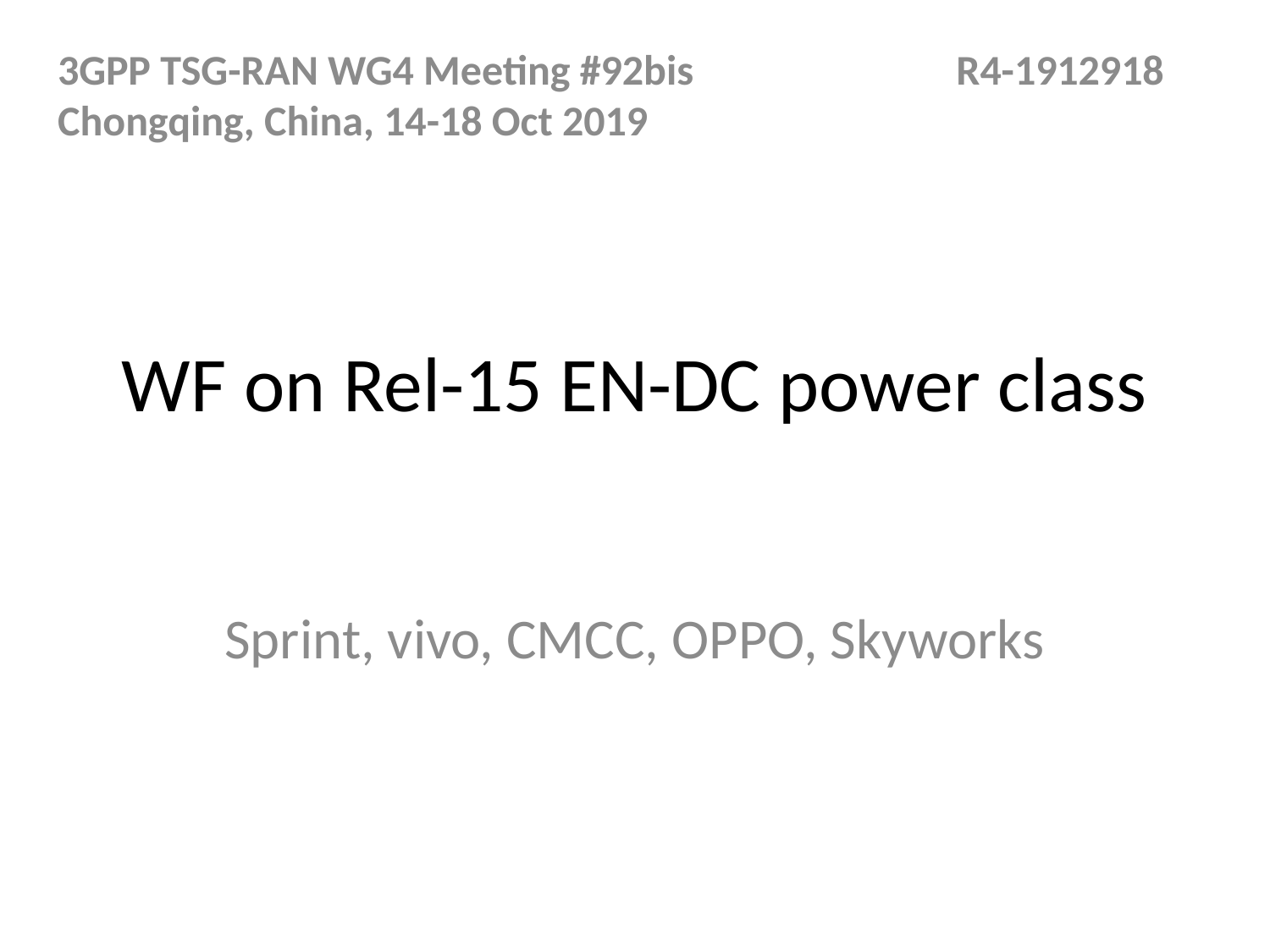

3GPP TSG-RAN WG4 Meeting #92bis	           	 R4-1912918 Chongqing, China, 14-18 Oct 2019

# WF on Rel-15 EN-DC power class
Sprint, vivo, CMCC, OPPO, Skyworks